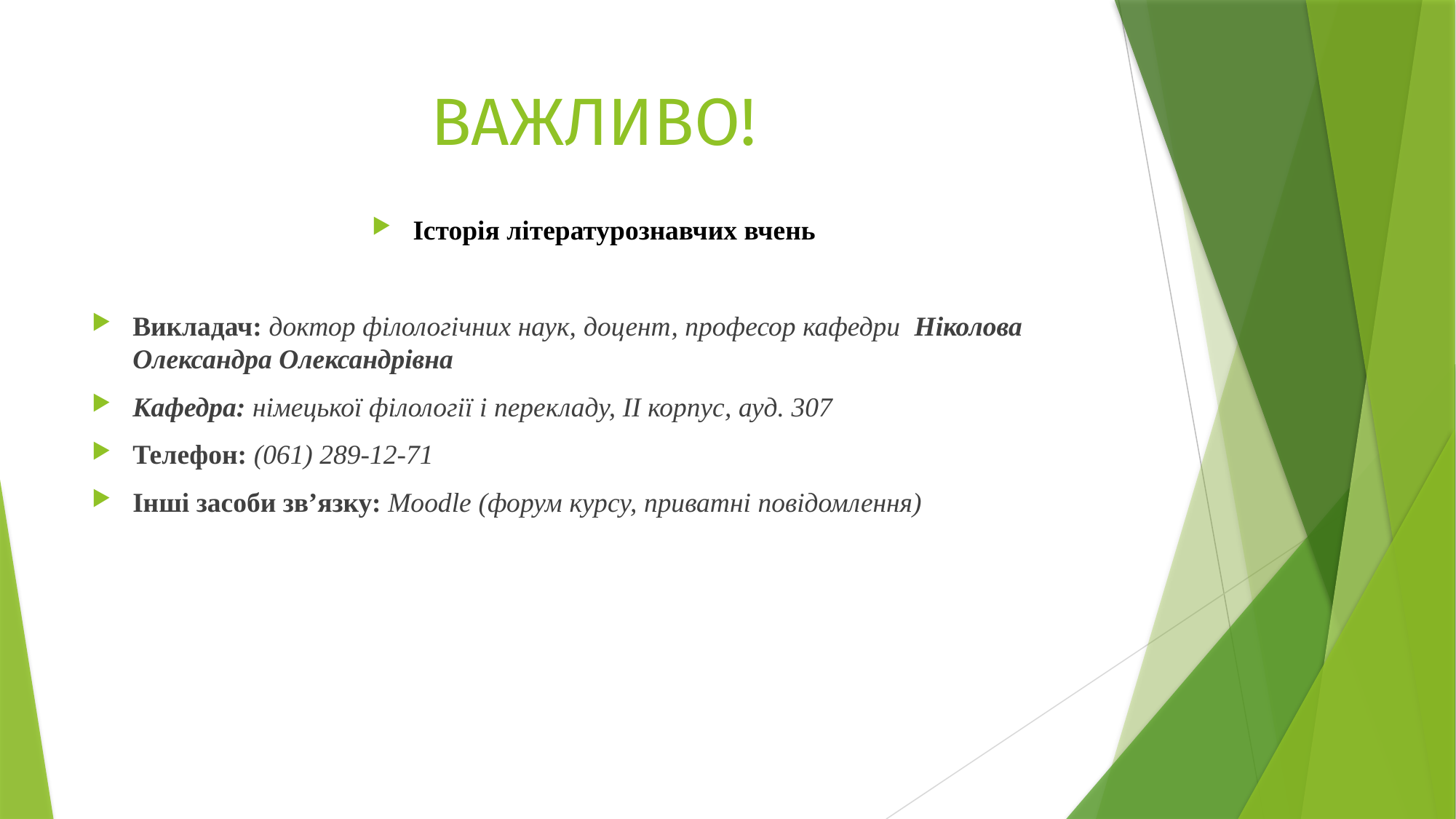

# ВАЖЛИВО!
Історія літературознавчих вчень

Викладач: доктор філологічних наук, доцент, професор кафедри  Ніколова Олександра Олександрівна
Кафедра: німецької філології і перекладу, ІІ корпус, ауд. 307
Телефон: (061) 289-12-71
Інші засоби зв’язку: Moodle (форум курсу, приватні повідомлення)